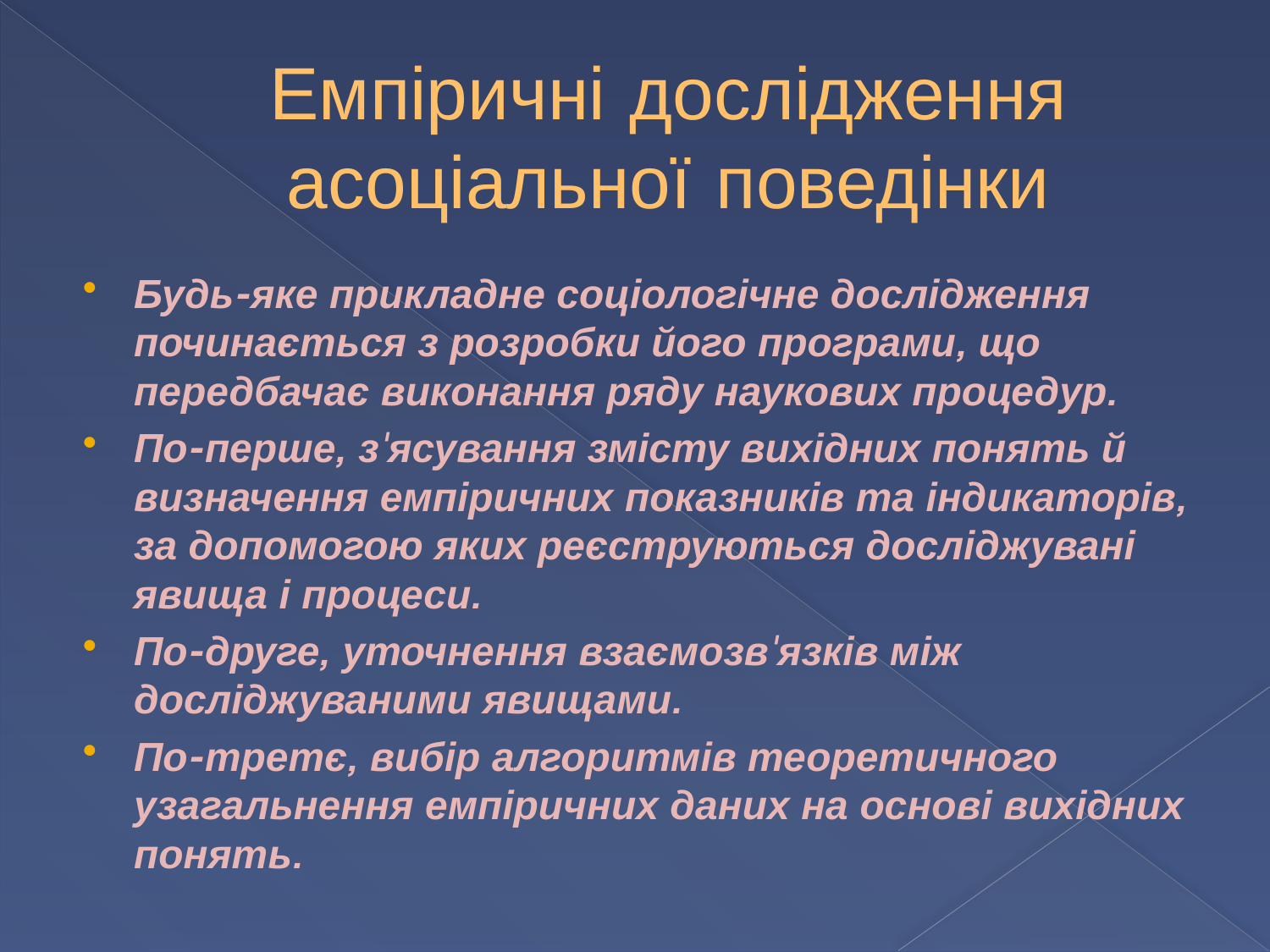

# Емпіричні дослідження асоціальної поведінки
Будь-яке прикладне соціологічне дослідження починається з розробки його програми, що передбачає виконання ряду наукових процедур.
По-перше, з'ясування змісту вихідних понять й визначення емпіричних показників та індикаторів, за допомогою яких реєструються досліджувані явища і процеси.
По-друге, уточнення взаємозв'язків між досліджуваними явищами.
По-третє, вибір алгоритмів теоретичного узагальнення емпіричних даних на основі вихідних понять.